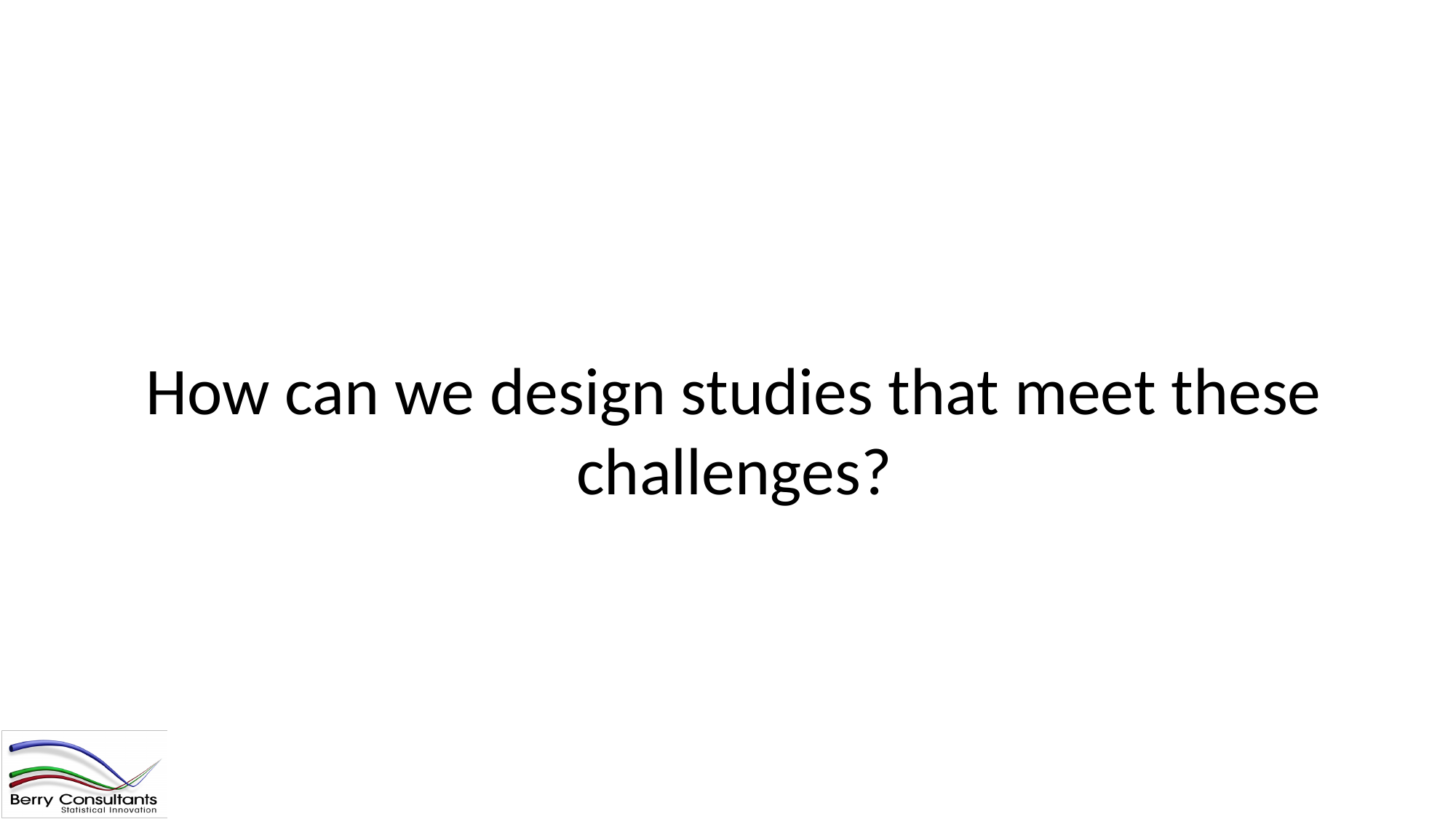

How can we design studies that meet these challenges?